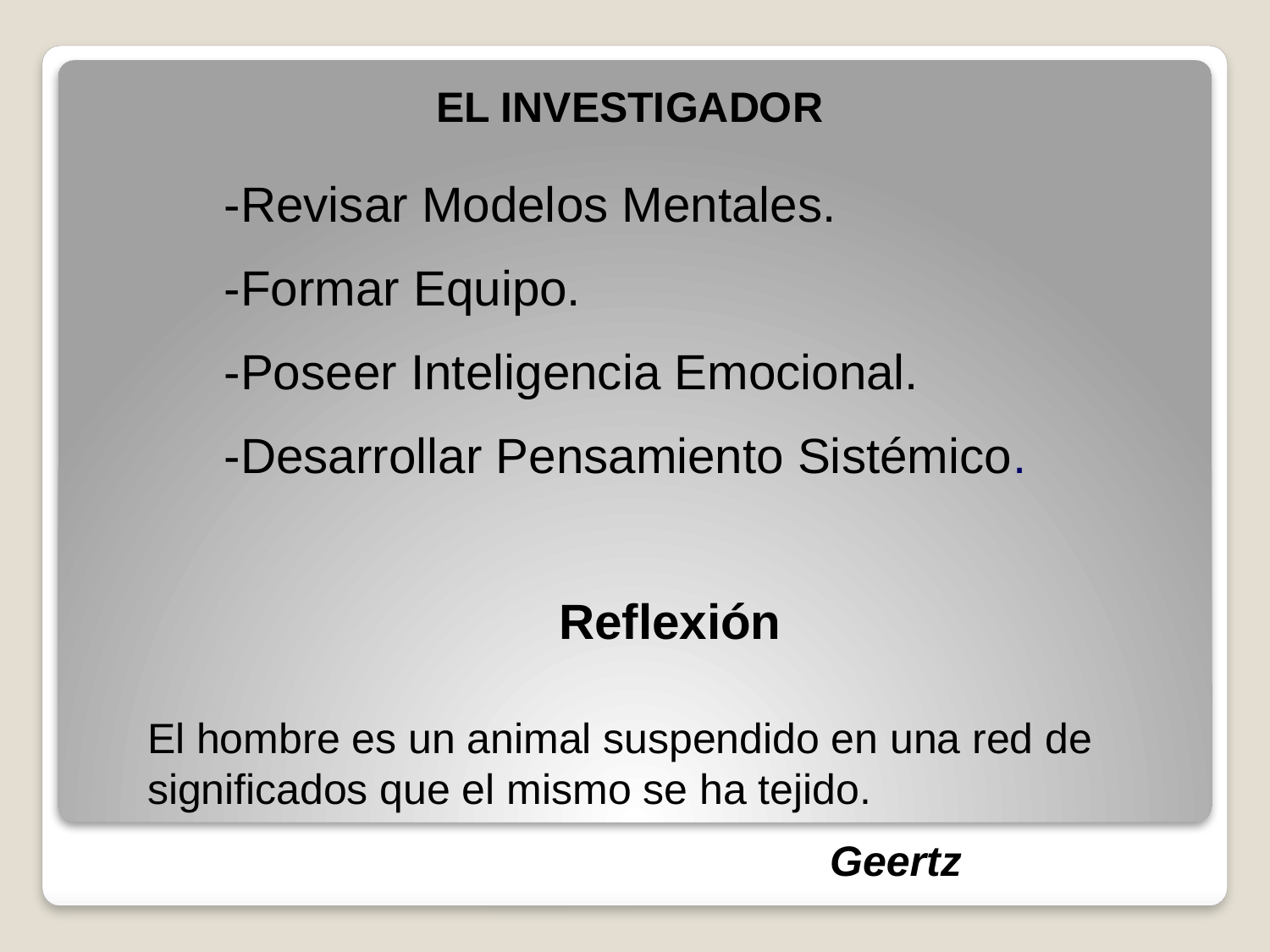

EL INVESTIGADOR
-Revisar Modelos Mentales.
-Formar Equipo.
-Poseer Inteligencia Emocional.
-Desarrollar Pensamiento Sistémico.

Reflexión

El hombre es un animal suspendido en una red de significados que el mismo se ha tejido.
		 			    Geertz